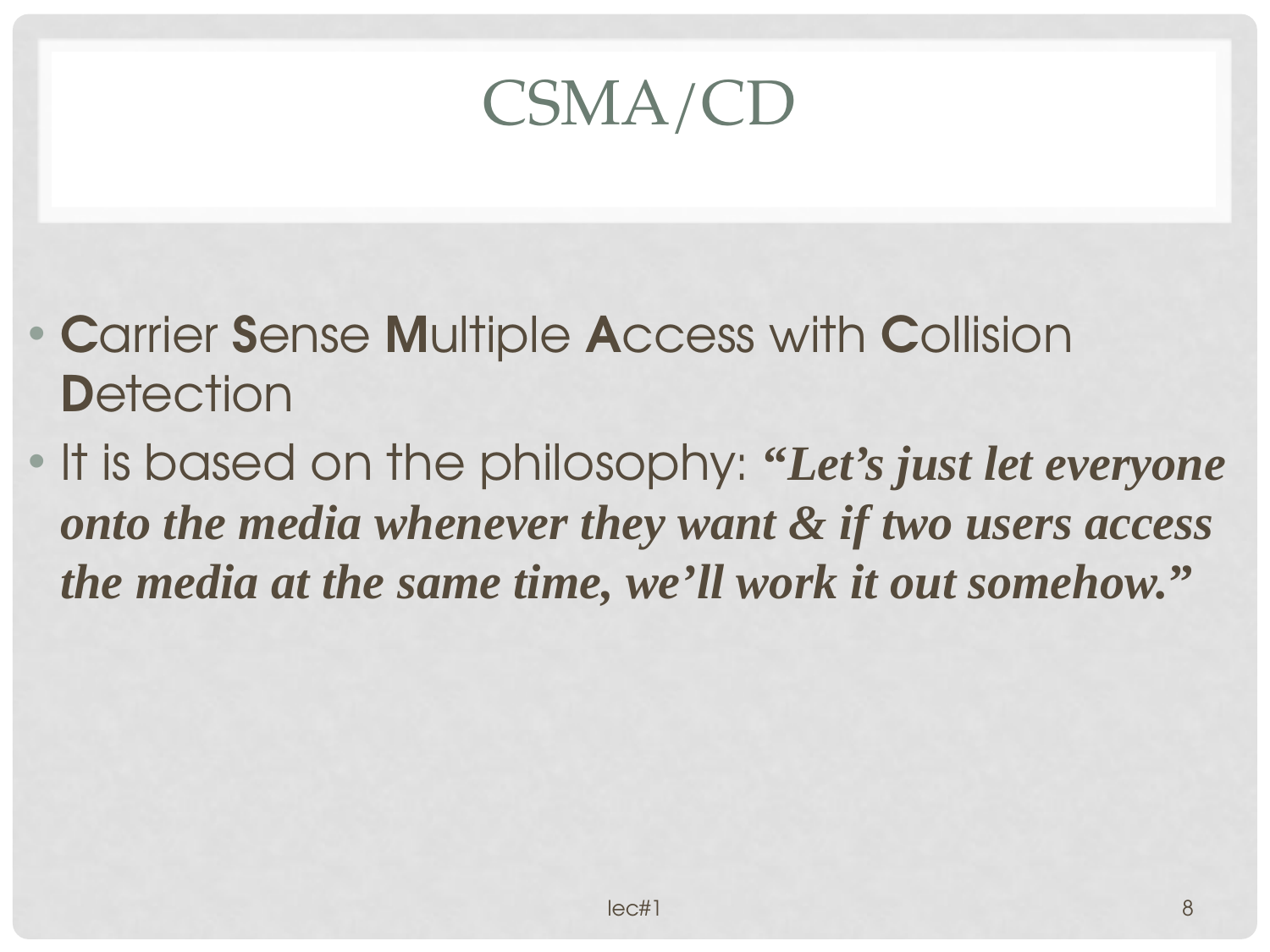

# CSMA/CD

Carrier Sense Multiple Access with Collision Detection
It is based on the philosophy: “Let’s just let everyone onto the media whenever they want & if two users access the media at the same time, we’ll work it out somehow.”

lec#1
8